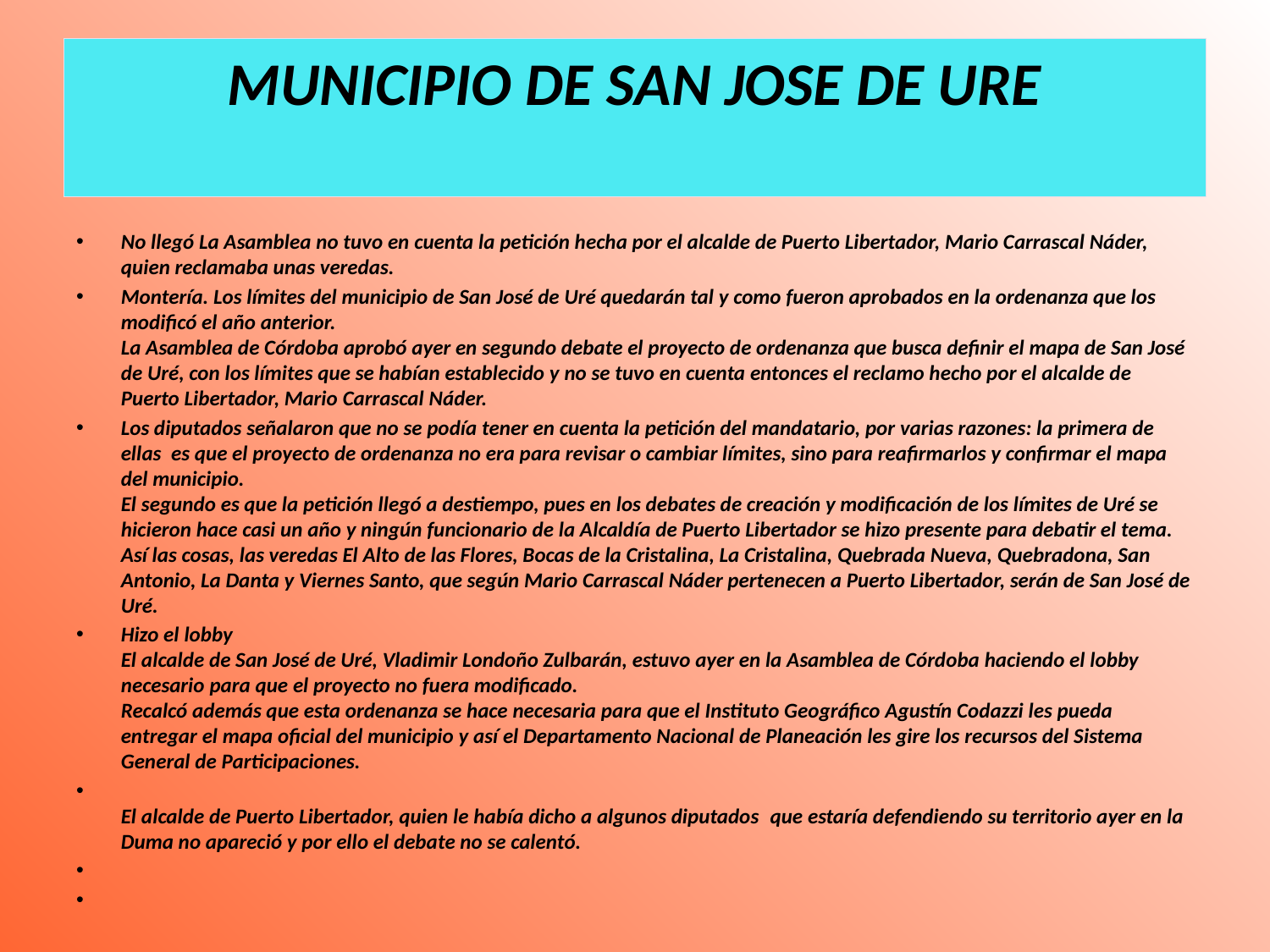

# MUNICIPIO DE SAN JOSE DE URE
No llegó La Asamblea no tuvo en cuenta la petición hecha por el alcalde de Puerto Libertador, Mario Carrascal Náder, quien reclamaba unas veredas.
Montería. Los límites del municipio de San José de Uré quedarán tal y como fueron aprobados en la ordenanza que los modificó el año anterior.
La Asamblea de Córdoba aprobó ayer en segundo debate el proyecto de ordenanza que busca definir el mapa de San José de Uré, con los límites que se habían establecido y no se tuvo en cuenta entonces el reclamo hecho por el alcalde de Puerto Libertador, Mario Carrascal Náder.
Los diputados señalaron que no se podía tener en cuenta la petición del mandatario, por varias razones: la primera de ellas  es que el proyecto de ordenanza no era para revisar o cambiar límites, sino para reafirmarlos y confirmar el mapa del municipio.
El segundo es que la petición llegó a destiempo, pues en los debates de creación y modificación de los límites de Uré se hicieron hace casi un año y ningún funcionario de la Alcaldía de Puerto Libertador se hizo presente para debatir el tema.
Así las cosas, las veredas El Alto de las Flores, Bocas de la Cristalina, La Cristalina, Quebrada Nueva, Quebradona, San Antonio, La Danta y Viernes Santo, que según Mario Carrascal Náder pertenecen a Puerto Libertador, serán de San José de Uré.
Hizo el lobby
El alcalde de San José de Uré, Vladimir Londoño Zulbarán, estuvo ayer en la Asamblea de Córdoba haciendo el lobby necesario para que el proyecto no fuera modificado.
Recalcó además que esta ordenanza se hace necesaria para que el Instituto Geográfico Agustín Codazzi les pueda entregar el mapa oficial del municipio y así el Departamento Nacional de Planeación les gire los recursos del Sistema General de Participaciones.
El alcalde de Puerto Libertador, quien le había dicho a algunos diputados  que estaría defendiendo su territorio ayer en la Duma no apareció y por ello el debate no se calentó.